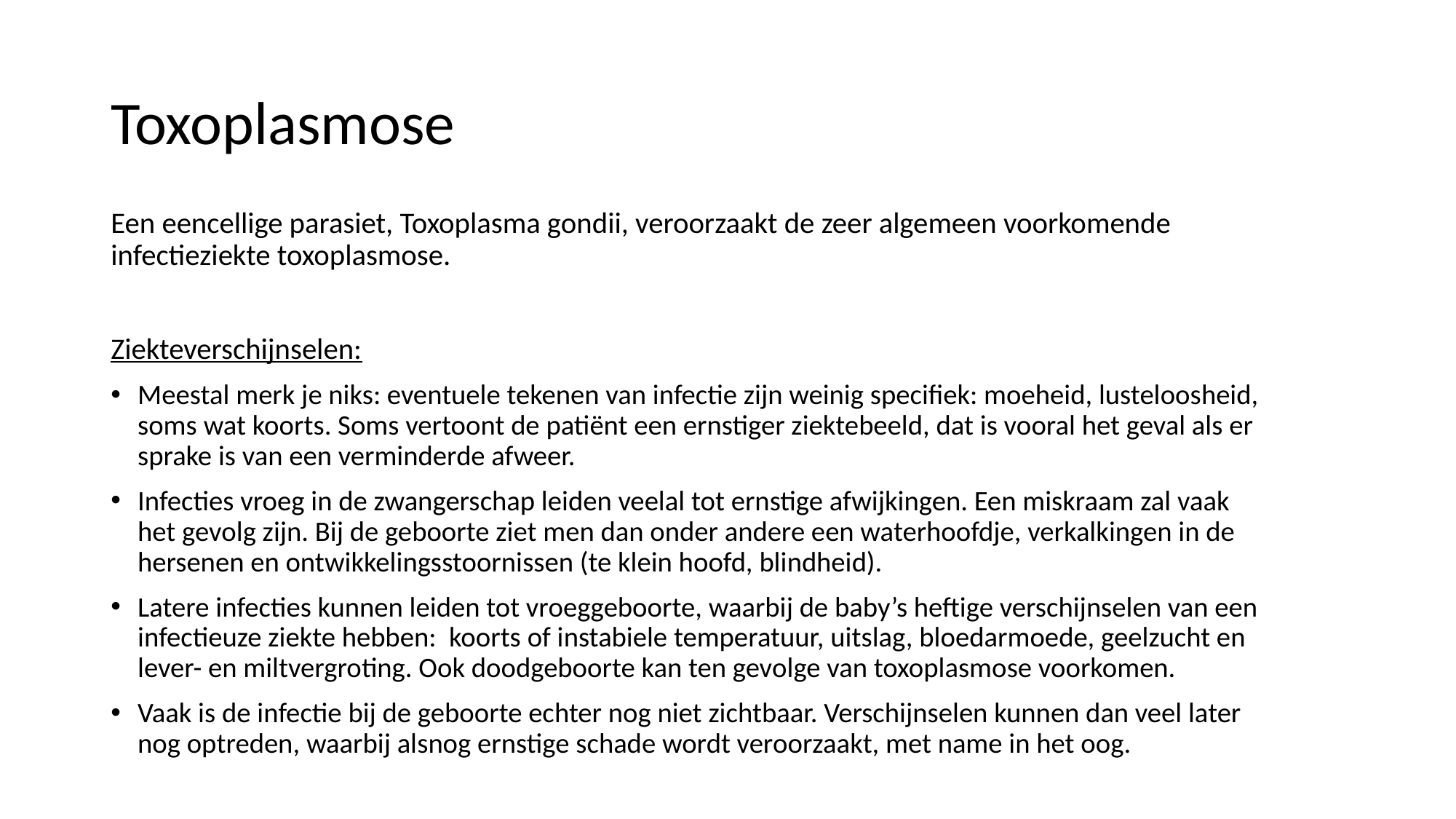

# Toxoplasmose
Een eencellige parasiet, Toxoplasma gondii, veroorzaakt de zeer algemeen voorkomende infectieziekte toxoplasmose.

Ziekteverschijnselen:
Meestal merk je niks: eventuele tekenen van infectie zijn weinig specifiek: moeheid, lusteloosheid, soms wat koorts. Soms vertoont de patiënt een ernstiger ziektebeeld, dat is vooral het geval als er sprake is van een verminderde afweer.
Infecties vroeg in de zwangerschap leiden veelal tot ernstige afwijkingen. Een miskraam zal vaak het gevolg zijn. Bij de geboorte ziet men dan onder andere een waterhoofdje, verkalkingen in de hersenen en ontwikkelingsstoornissen (te klein hoofd, blindheid).
Latere infecties kunnen leiden tot vroeggeboorte, waarbij de baby’s heftige verschijnselen van een infectieuze ziekte hebben:  koorts of instabiele temperatuur, uitslag, bloedarmoede, geelzucht en lever- en miltvergroting. Ook doodgeboorte kan ten gevolge van toxoplasmose voorkomen.
Vaak is de infectie bij de geboorte echter nog niet zichtbaar. Verschijnselen kunnen dan veel later nog optreden, waarbij alsnog ernstige schade wordt veroorzaakt, met name in het oog.